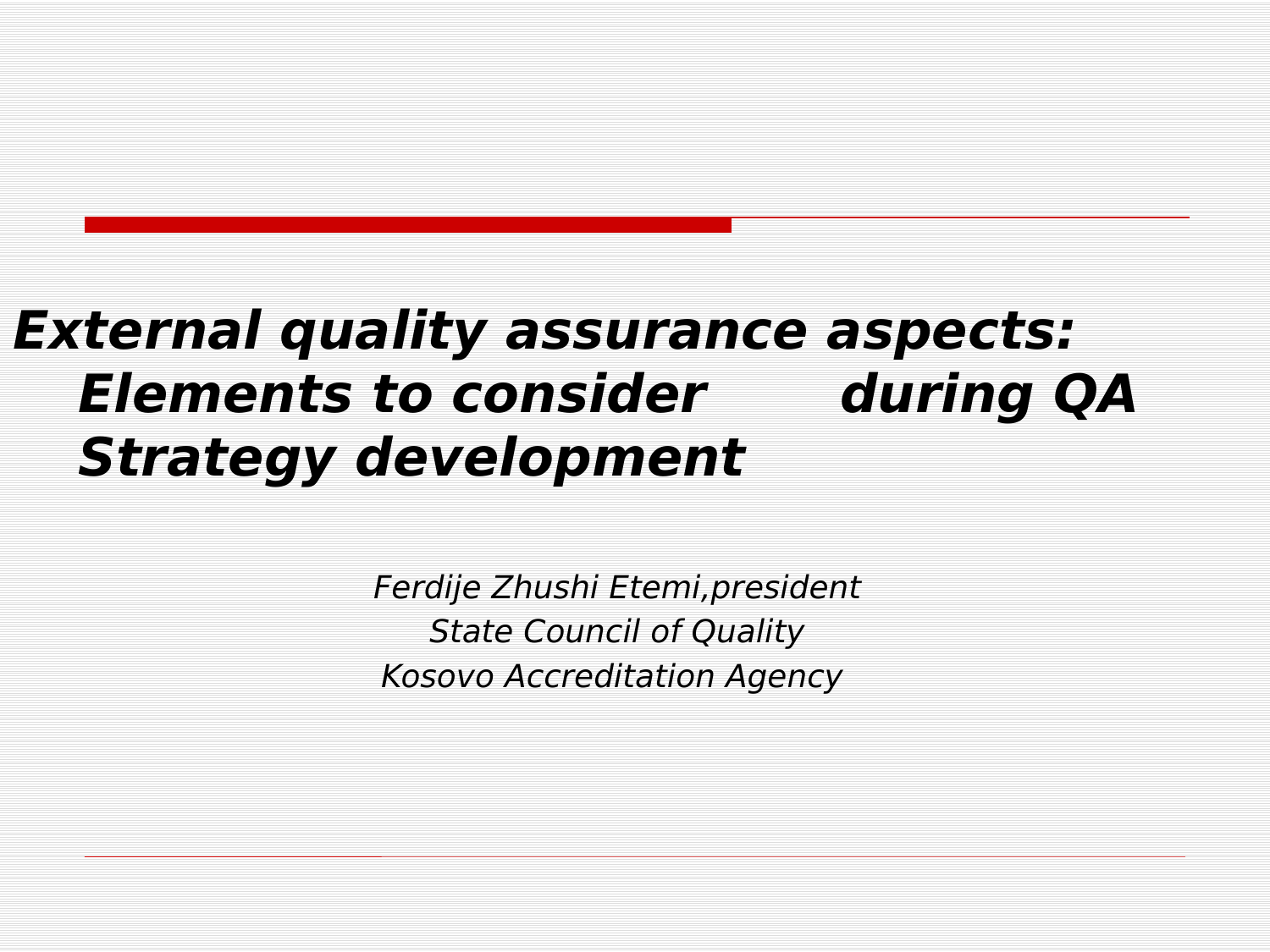

External quality assurance aspects: Elements to consider 	during QA Strategy development

Ferdije Zhushi Etemi,president
State Council of Quality
Kosovo Accreditation Agency